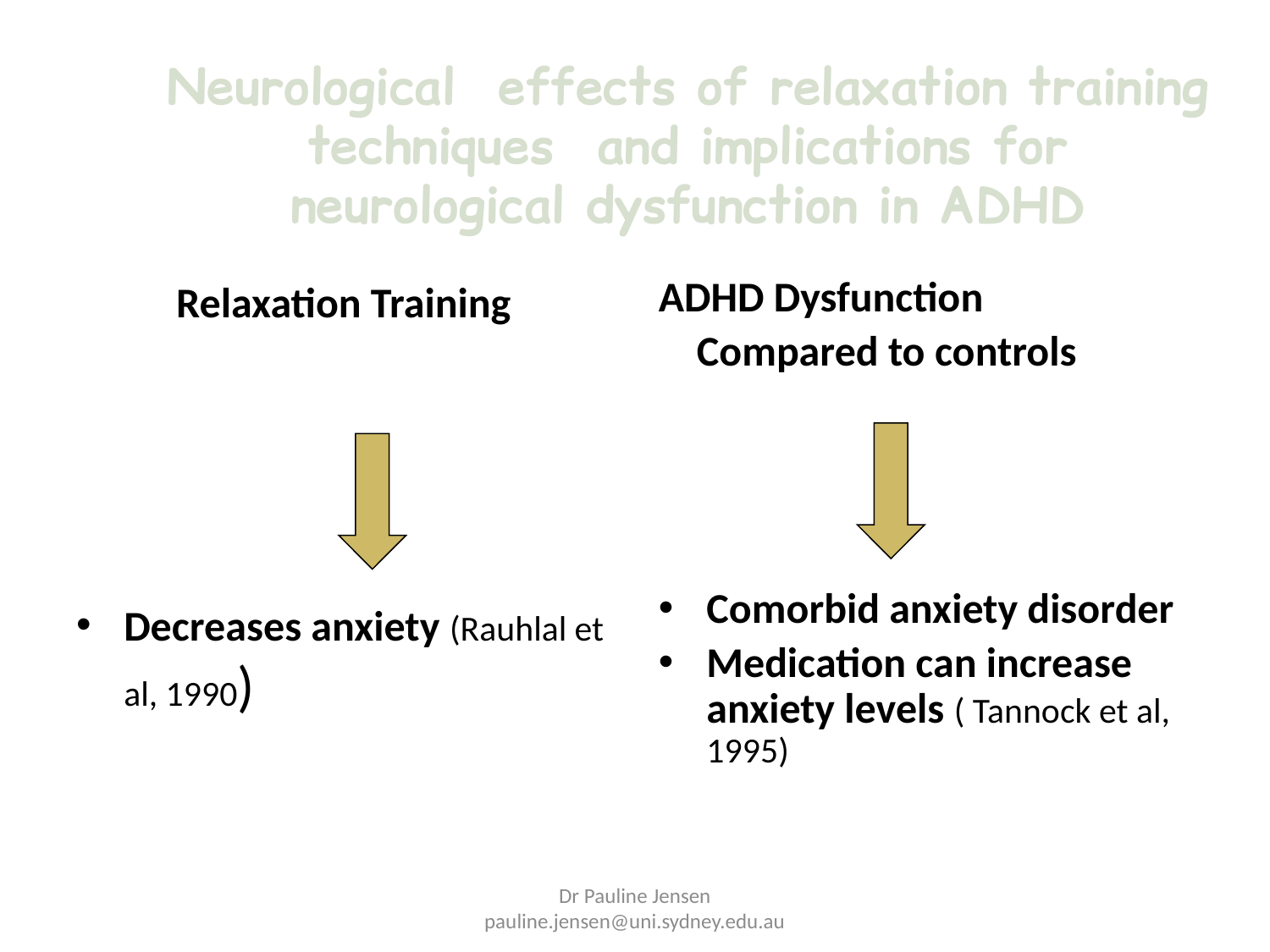

# Neurological  effects of relaxation training techniques  and implications for neurological dysfunction in ADHD

Relaxation Training

Decreases anxiety (Rauhlal et al, 1990)

ADHD Dysfunction
    Compared to controls

Comorbid anxiety disorder
Medication can increase anxiety levels ( Tannock et al, 1995)

Dr Pauline Jensen pauline.jensen@uni.sydney.edu.au